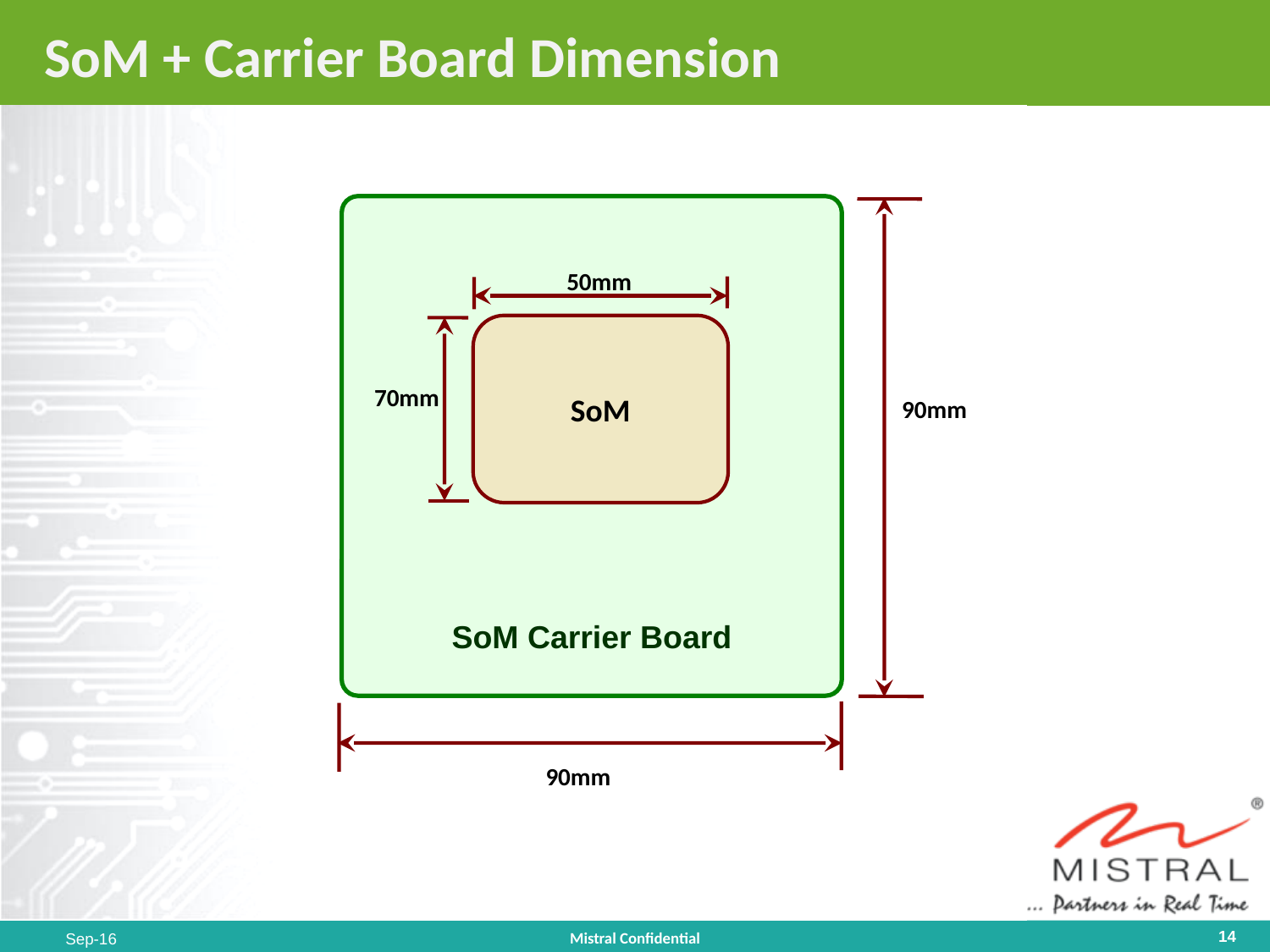

SoM + Carrier Board Dimension

SoM Carrier Board

50mm
SoM

70mm
90mm

90mm
14
Mistral Confidential
Sep-16